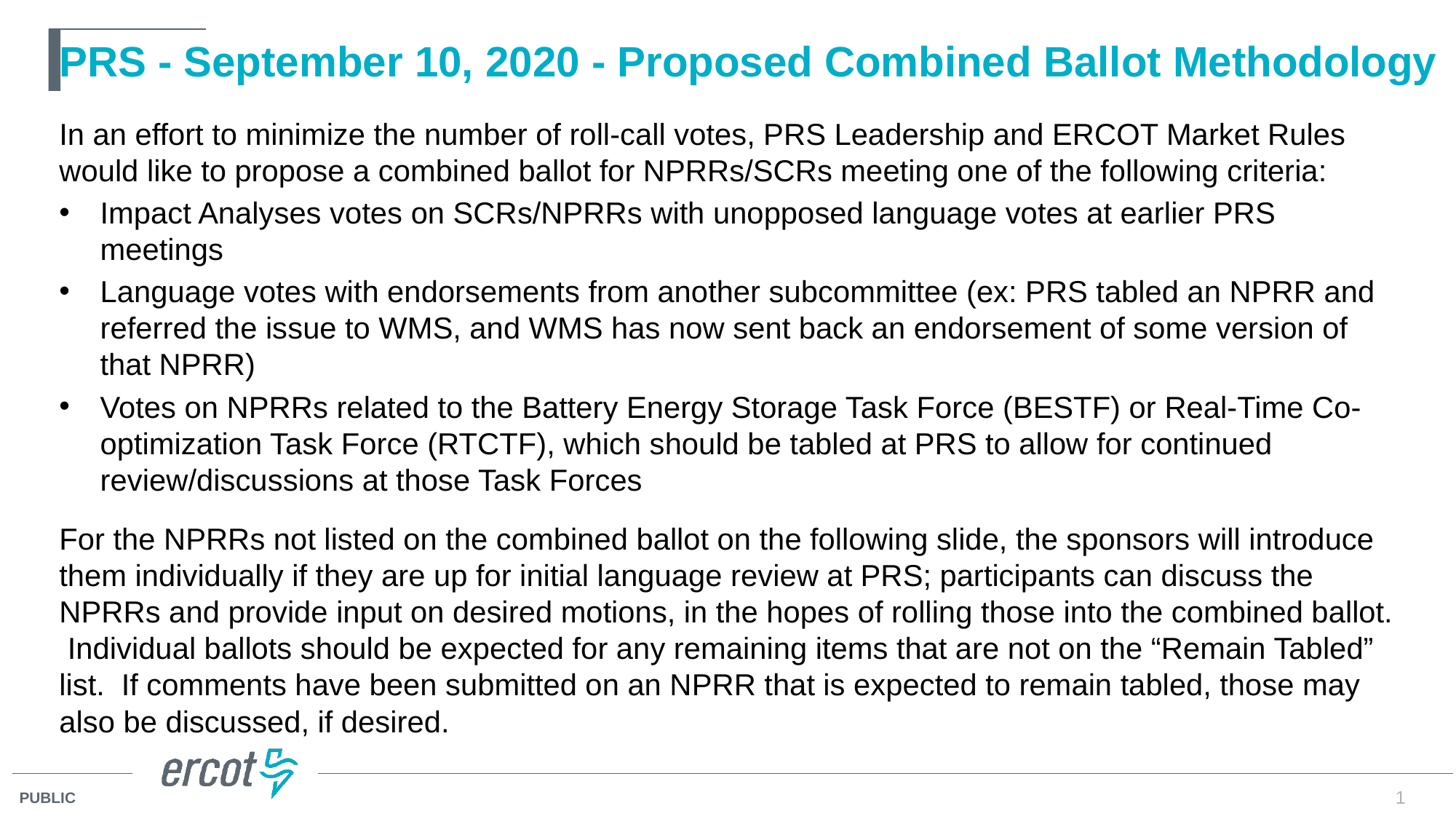

# PRS - September 10, 2020 - Proposed Combined Ballot Methodology
In an effort to minimize the number of roll-call votes, PRS Leadership and ERCOT Market Rules would like to propose a combined ballot for NPRRs/SCRs meeting one of the following criteria:
Impact Analyses votes on SCRs/NPRRs with unopposed language votes at earlier PRS meetings
Language votes with endorsements from another subcommittee (ex: PRS tabled an NPRR and referred the issue to WMS, and WMS has now sent back an endorsement of some version of that NPRR)
Votes on NPRRs related to the Battery Energy Storage Task Force (BESTF) or Real-Time Co-optimization Task Force (RTCTF), which should be tabled at PRS to allow for continued review/discussions at those Task Forces

For the NPRRs not listed on the combined ballot on the following slide, the sponsors will introduce them individually if they are up for initial language review at PRS; participants can discuss the NPRRs and provide input on desired motions, in the hopes of rolling those into the combined ballot.  Individual ballots should be expected for any remaining items that are not on the “Remain Tabled” list.  If comments have been submitted on an NPRR that is expected to remain tabled, those may also be discussed, if desired.
1